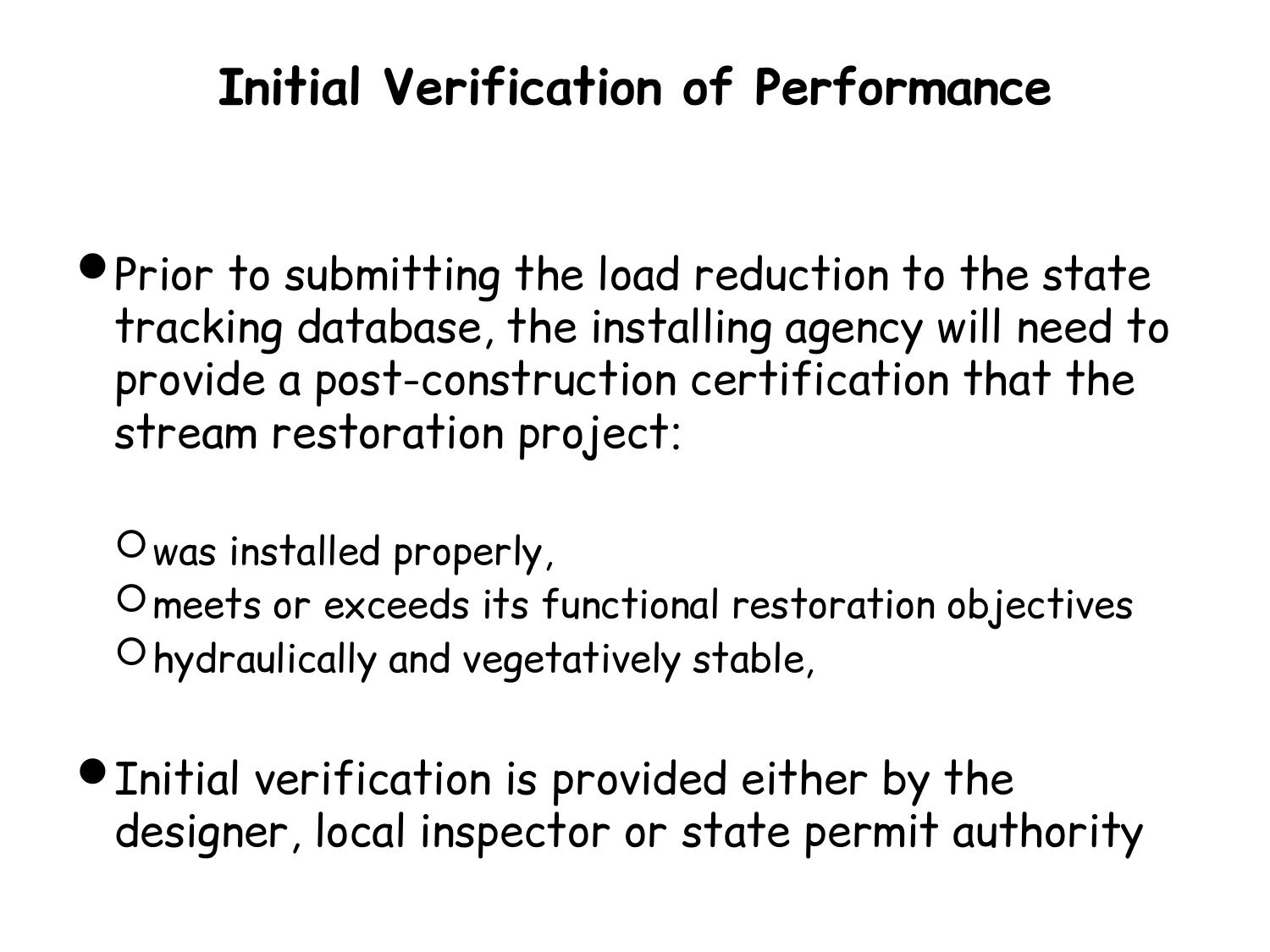

# Initial Verification of Performance
Prior to submitting the load reduction to the state tracking database, the installing agency will need to provide a post-construction certification that the stream restoration project:

was installed properly,
meets or exceeds its functional restoration objectives
hydraulically and vegetatively stable,

Initial verification is provided either by the designer, local inspector or state permit authority